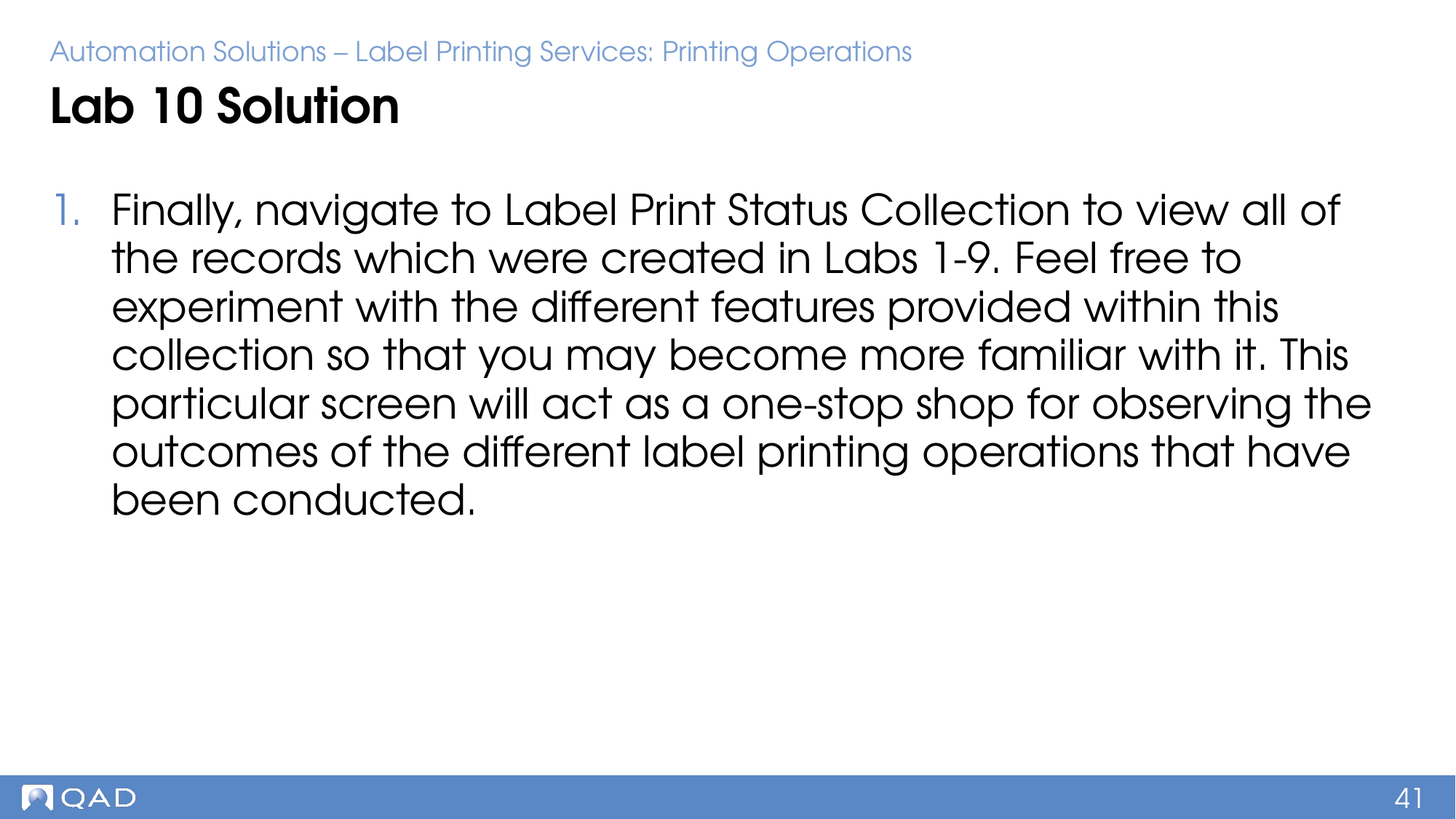

Automation Solutions – Label Printing Services: Printing Operations
# Lab 10 Solution
Finally, navigate to Label Print Status Collection to view all of the records which were created in Labs 1-9. Feel free to experiment with the different features provided within this collection so that you may become more familiar with it. This particular screen will act as a one-stop shop for observing the outcomes of the different label printing operations that have been conducted.
41